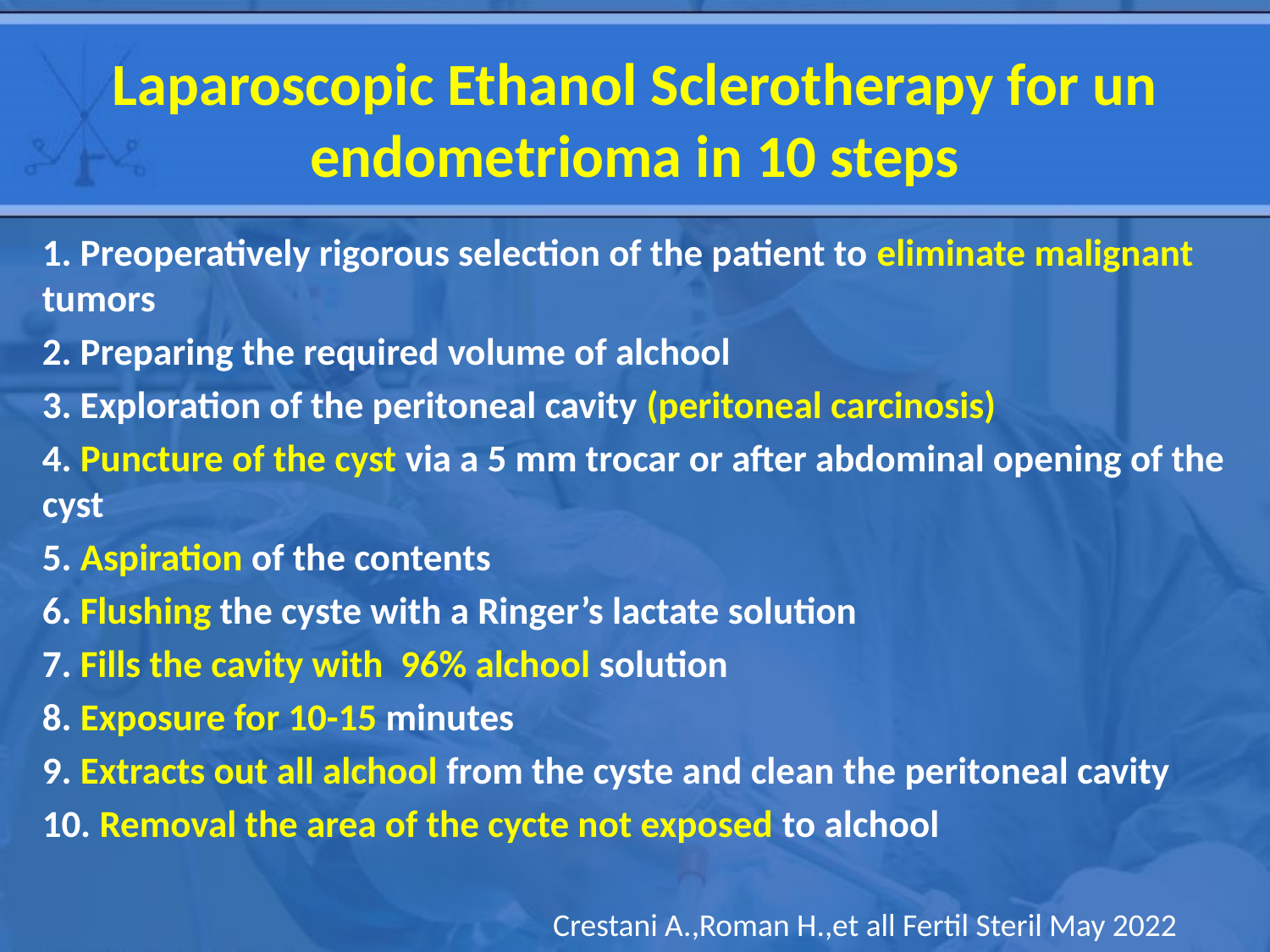

# Laparoscopic Ethanol Sclerotherapy for un endometrioma in 10 steps
1. Preoperatively rigorous selection of the patient to eliminate malignant tumors
2. Preparing the required volume of alchool
3. Exploration of the peritoneal cavity (peritoneal carcinosis)
4. Puncture of the cyst via a 5 mm trocar or after abdominal opening of the cyst
5. Aspiration of the contents
6. Flushing the cyste with a Ringer’s lactate solution
7. Fills the cavity with  96% alchool solution
8. Exposure for 10-15 minutes
9. Extracts out all alchool from the cyste and clean the peritoneal cavity
10. Removal the area of the cycte not exposed to alchool

                                                                       Crestani A.,Roman H.,et all Fertil Steril May 2022